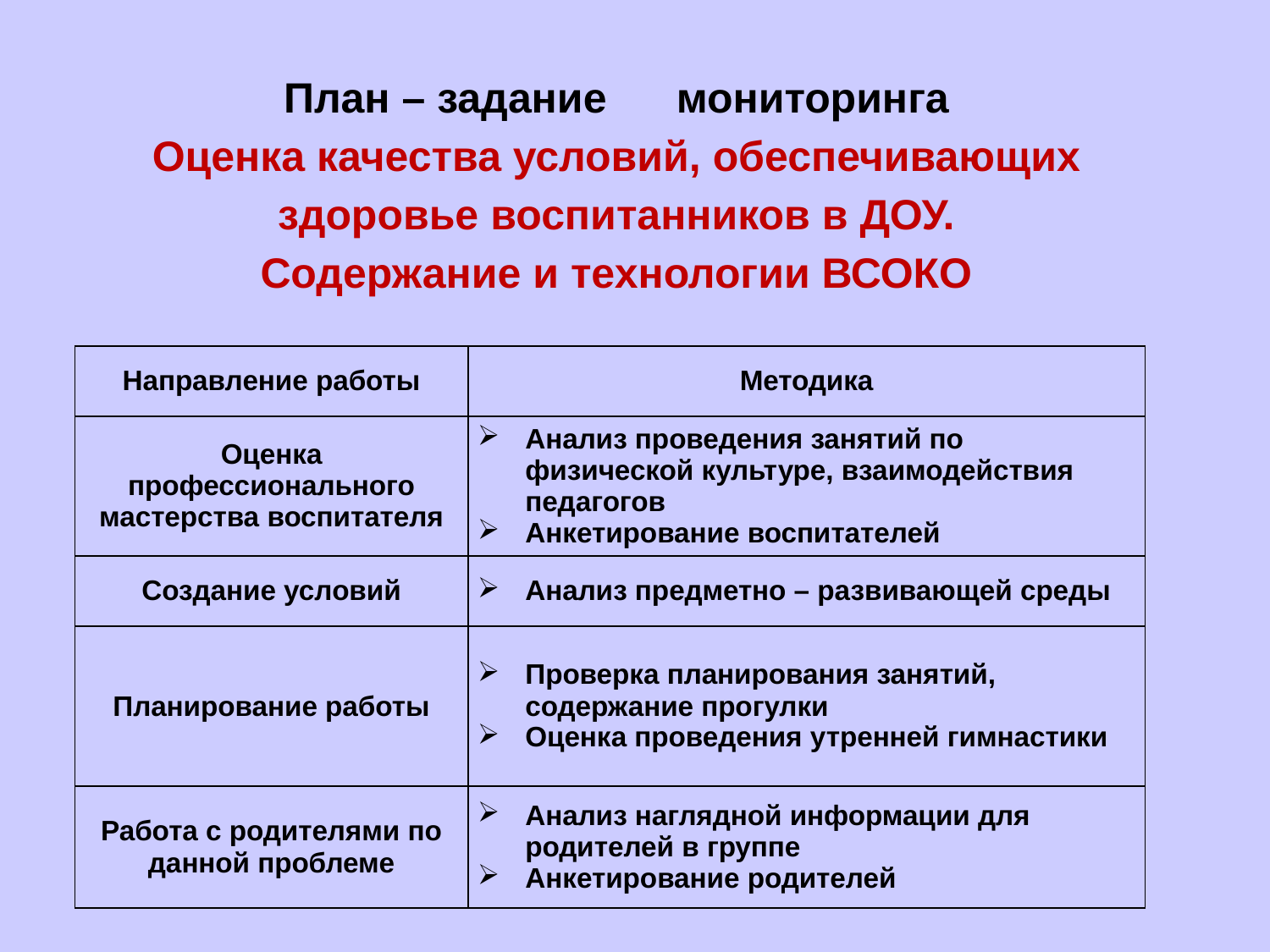

# План – задание	 мониторинга Оценка качества условий, обеспечивающих здоровье воспитанников в ДОУ. Содержание и технологии ВСОКО
| Направление работы | Методика |
| --- | --- |
| Оценка профессионального мастерства воспитателя | Анализ проведения занятий по физической культуре, взаимодействия педагогов Анкетирование воспитателей |
| Создание условий | Анализ предметно – развивающей среды |
| Планирование работы | Проверка планирования занятий, содержание прогулки Оценка проведения утренней гимнастики |
| Работа с родителями по данной проблеме | Анализ наглядной информации для родителей в группе Анкетирование родителей |